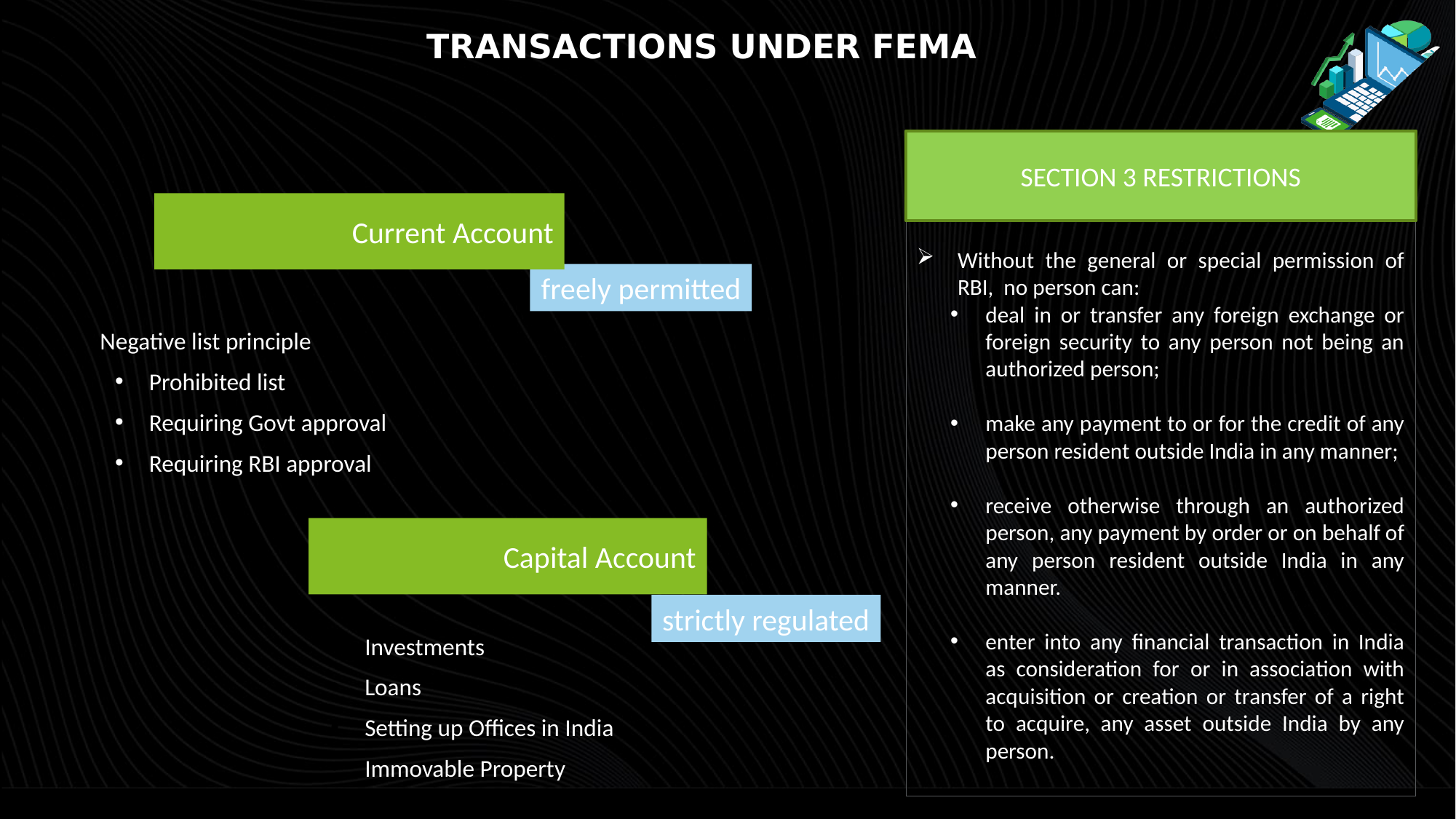

TRANSACTIONS UNDER FEMA

Without the general or special permission of RBI,  no person can:
deal in or transfer any foreign exchange or foreign security to any person not being an authorized person;

make any payment to or for the credit of any person resident outside India in any manner;

receive otherwise through an authorized person, any payment by order or on behalf of any person resident outside India in any manner.

enter into any financial transaction in India as consideration for or in association with acquisition or creation or transfer of a right to acquire, any asset outside India by any person.

SECTION 3 RESTRICTIONS
Current Account
freely permitted
Negative list principle
Prohibited list
Requiring Govt approval
Requiring RBI approval
Capital Account
strictly regulated
Investments
Loans
Setting up Offices in India
Immovable Property